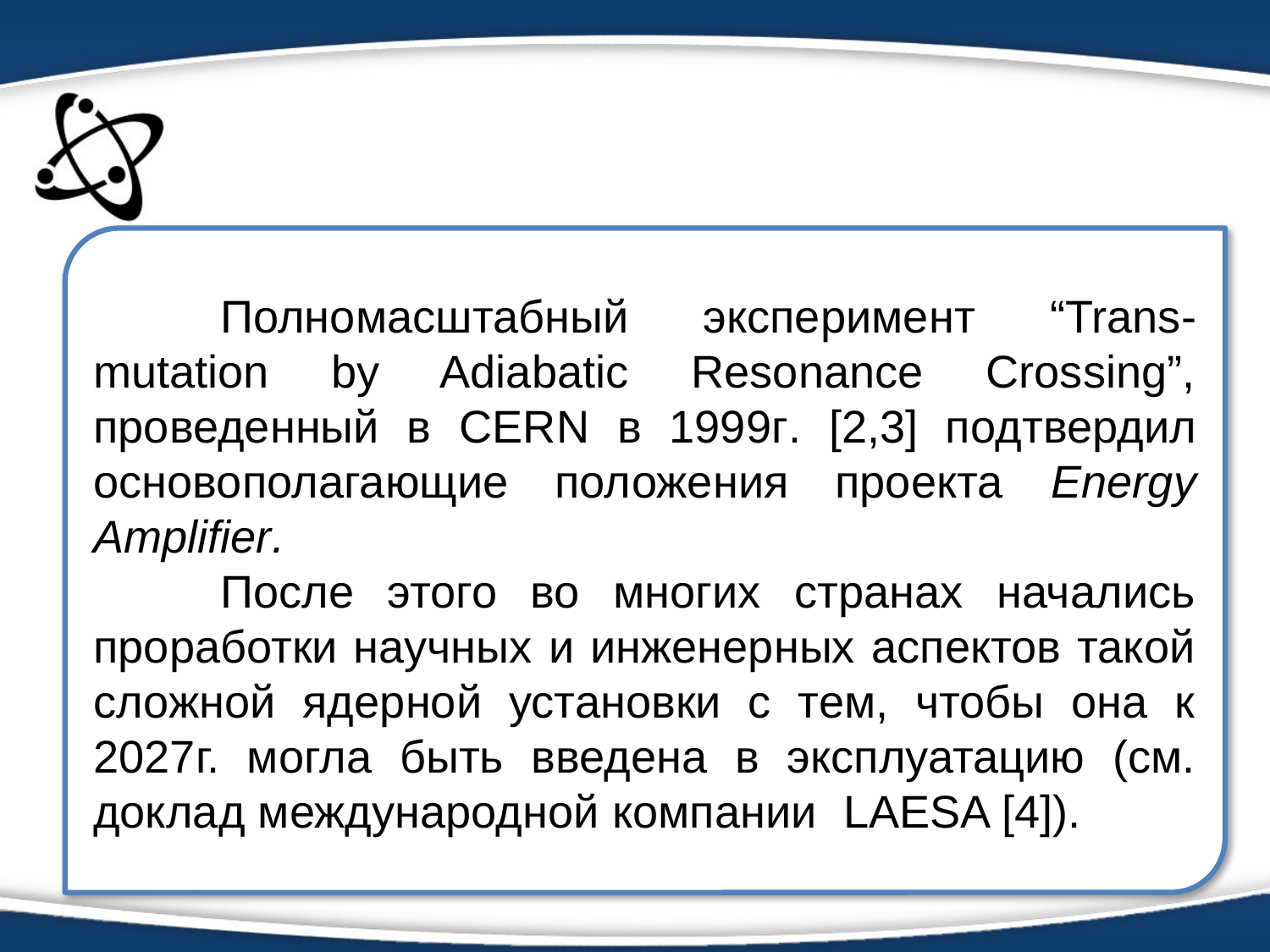

Полномасштабный эксперимент “Trans-mutation by Adiabatic Resonance Crossing”, проведенный в CERN в 1999г. [2,3] подтвердил основополагающие положения проекта Energy Amplifier.
	После этого во многих странах начались проработки научных и инженерных аспектов такой сложной ядерной установки с тем, чтобы она к 2027г. могла быть введена в эксплуатацию (см. доклад международной компании  LAESA [4]).